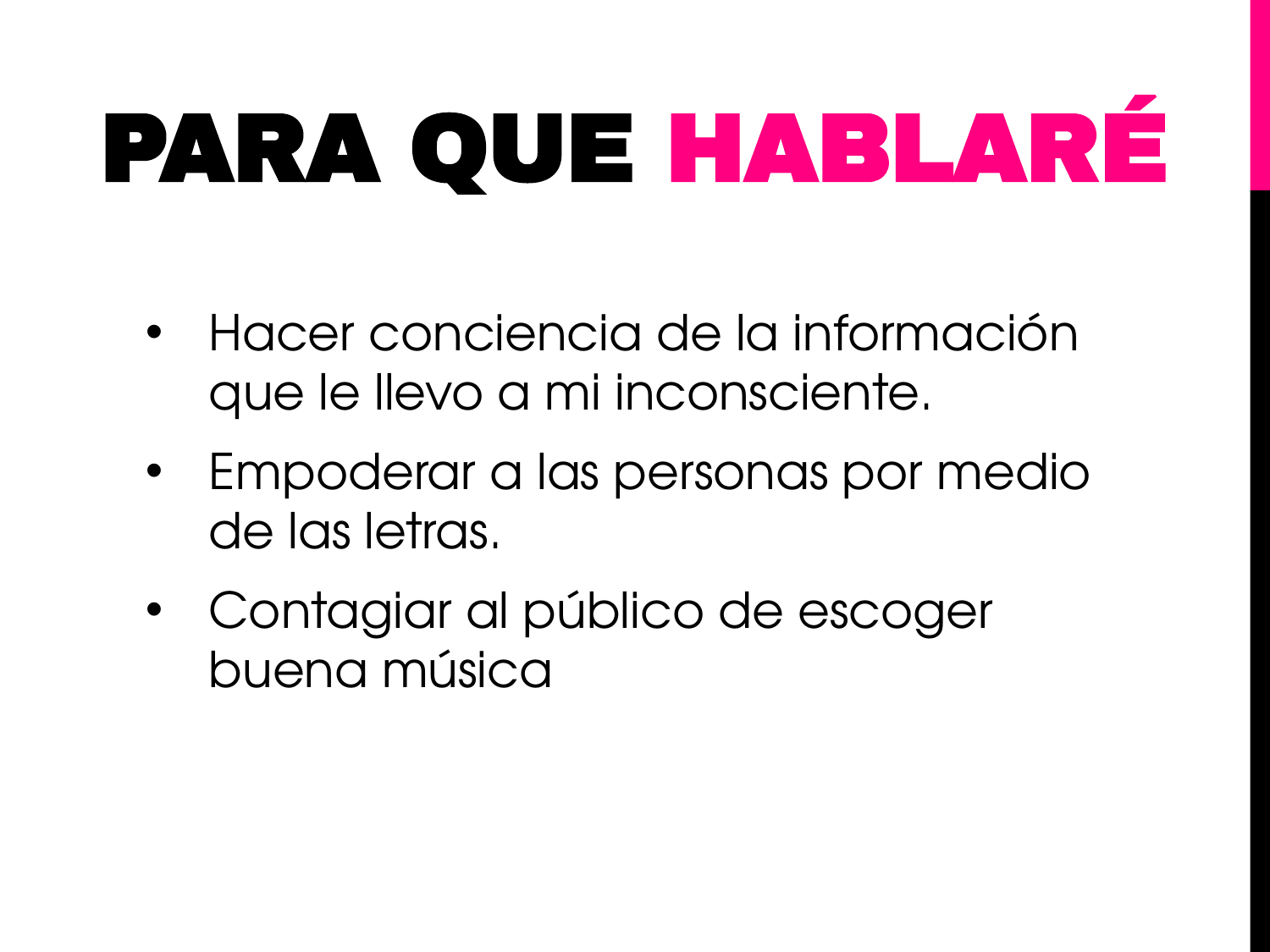

# Para que hablaré
Hacer conciencia de la información que le llevo a mi inconsciente.
Empoderar a las personas por medio de las letras.
Contagiar al público de escoger buena música